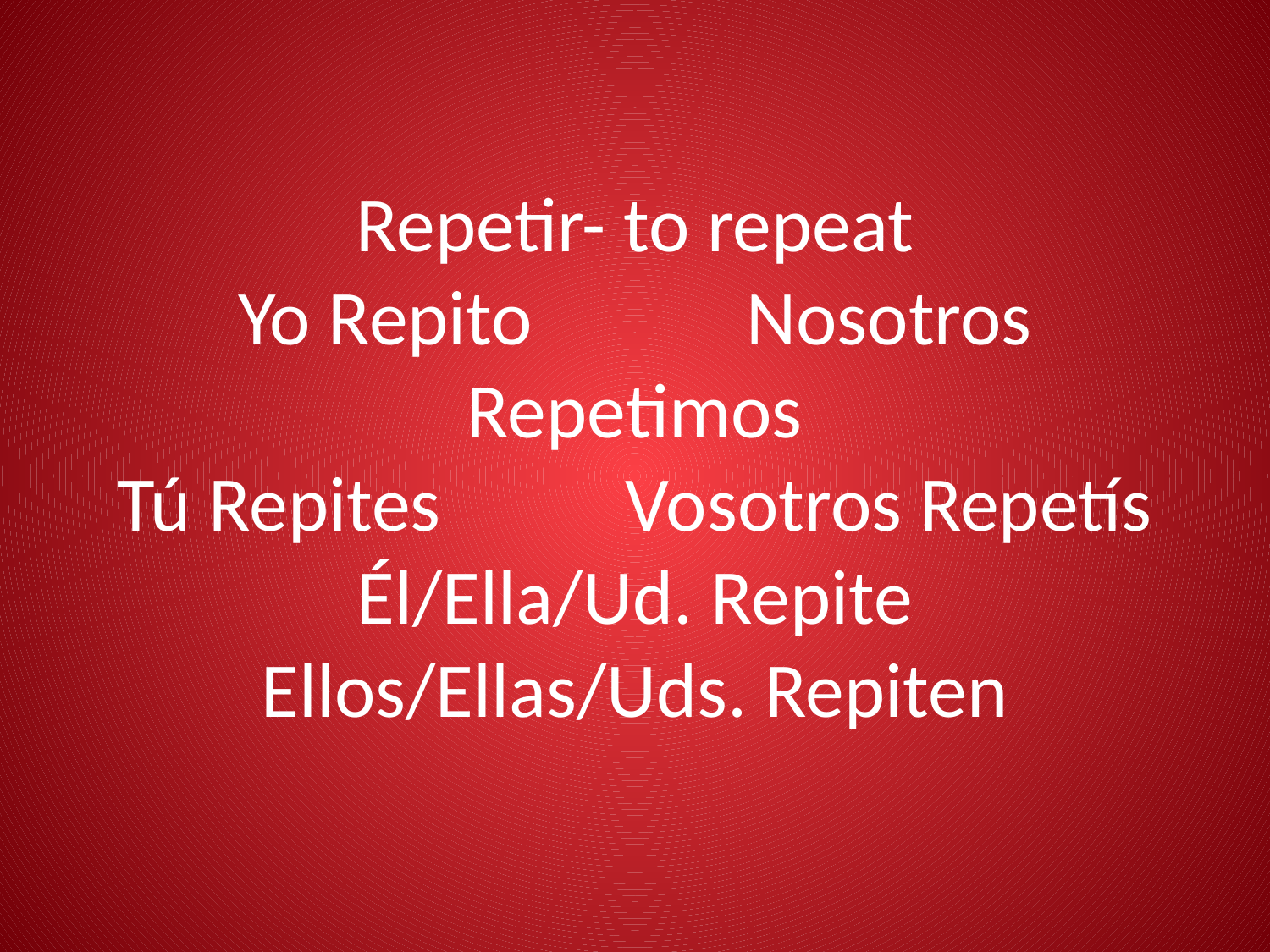

# Repetir- to repeat Yo Repito		Nosotros Repetimos Tú Repites		Vosotros Repetís Él/Ella/Ud. Repite Ellos/Ellas/Uds. Repiten